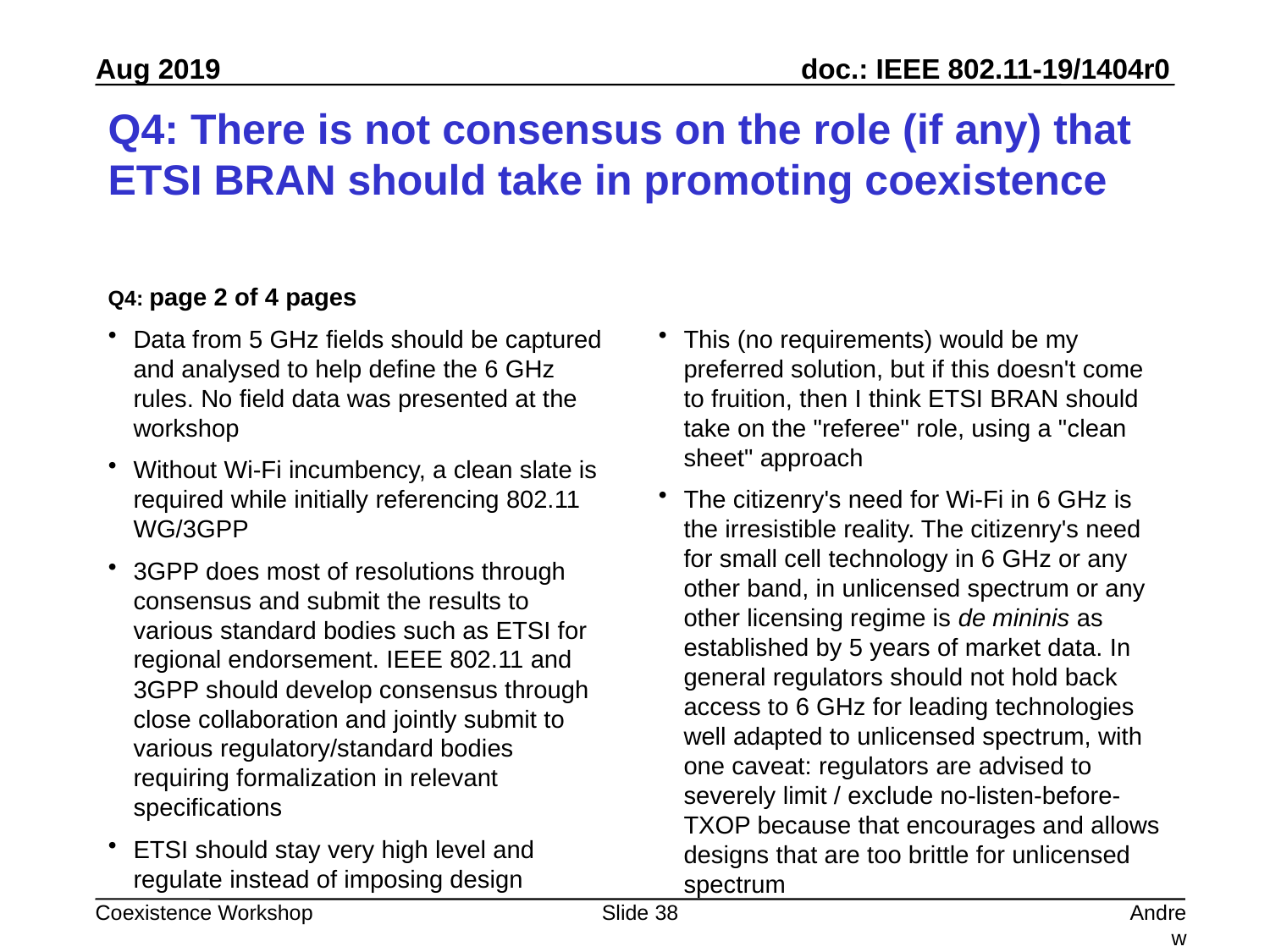

# Q4: There is not consensus on the role (if any) that ETSI BRAN should take in promoting coexistence
Q4: page 2 of 4 pages
Data from 5 GHz fields should be captured and analysed to help define the 6 GHz rules. No field data was presented at the workshop
Without Wi-Fi incumbency, a clean slate is required while initially referencing 802.11 WG/3GPP
3GPP does most of resolutions through consensus and submit the results to various standard bodies such as ETSI for regional endorsement. IEEE 802.11 and 3GPP should develop consensus through close collaboration and jointly submit to various regulatory/standard bodies requiring formalization in relevant specifications
ETSI should stay very high level and regulate instead of imposing design

This (no requirements) would be my preferred solution, but if this doesn't come to fruition, then I think ETSI BRAN should take on the "referee" role, using a "clean sheet" approach
The citizenry's need for Wi-Fi in 6 GHz is the irresistible reality. The citizenry's need for small cell technology in 6 GHz or any other band, in unlicensed spectrum or any other licensing regime is de mininis as established by 5 years of market data. In general regulators should not hold back access to 6 GHz for leading technologies well adapted to unlicensed spectrum, with one caveat: regulators are advised to severely limit / exclude no-listen-before-TXOP because that encourages and allows designs that are too brittle for unlicensed spectrum

Slide 38
Andrew Myles, Cisco